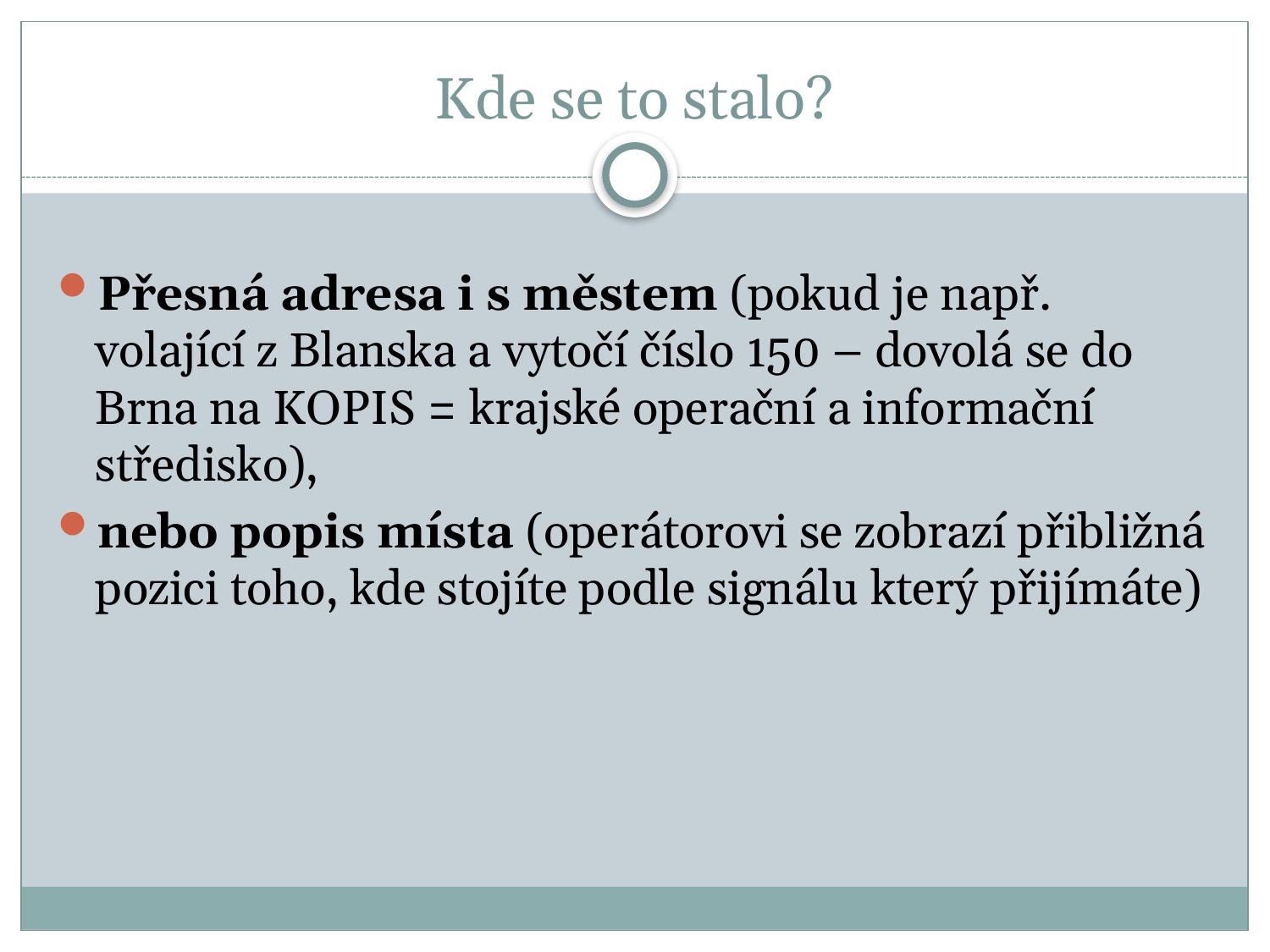

# Kde se to stalo?
Přesná adresa i s městem (pokud je např. volající z Blanska a vytočí číslo 150 – dovolá se do Brna na KOPIS = krajské operační a informační středisko),
nebo popis místa (operátorovi se zobrazí přibližná pozici toho, kde stojíte podle signálu který přijímáte)